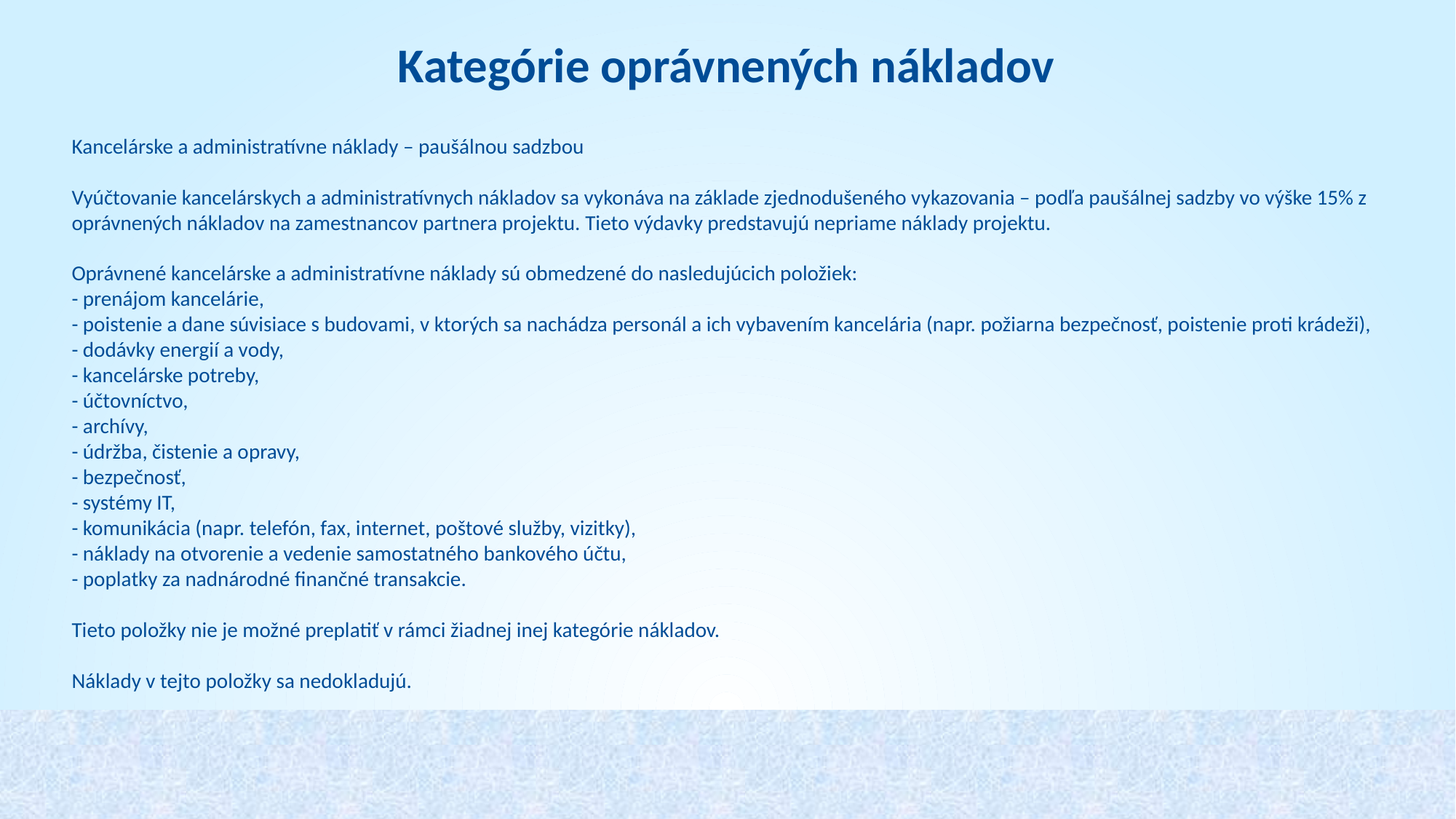

Kategórie oprávnených nákladov
Kancelárske a administratívne náklady – paušálnou sadzbou

Vyúčtovanie kancelárskych a administratívnych nákladov sa vykonáva na základe zjednodušeného vykazovania – podľa paušálnej sadzby vo výške 15% z oprávnených nákladov na zamestnancov partnera projektu. Tieto výdavky predstavujú nepriame náklady projektu.

Oprávnené kancelárske a administratívne náklady sú obmedzené do nasledujúcich položiek:
- prenájom kancelárie,
- poistenie a dane súvisiace s budovami, v ktorých sa nachádza personál a ich vybavením kancelária (napr. požiarna bezpečnosť, poistenie proti krádeži),
- dodávky energií a vody,
- kancelárske potreby,
- účtovníctvo,
- archívy,
- údržba, čistenie a opravy,
- bezpečnosť,
- systémy IT,
- komunikácia (napr. telefón, fax, internet, poštové služby, vizitky),
- náklady na otvorenie a vedenie samostatného bankového účtu,
- poplatky za nadnárodné finančné transakcie.

Tieto položky nie je možné preplatiť v rámci žiadnej inej kategórie nákladov.

Náklady v tejto položky sa nedokladujú.